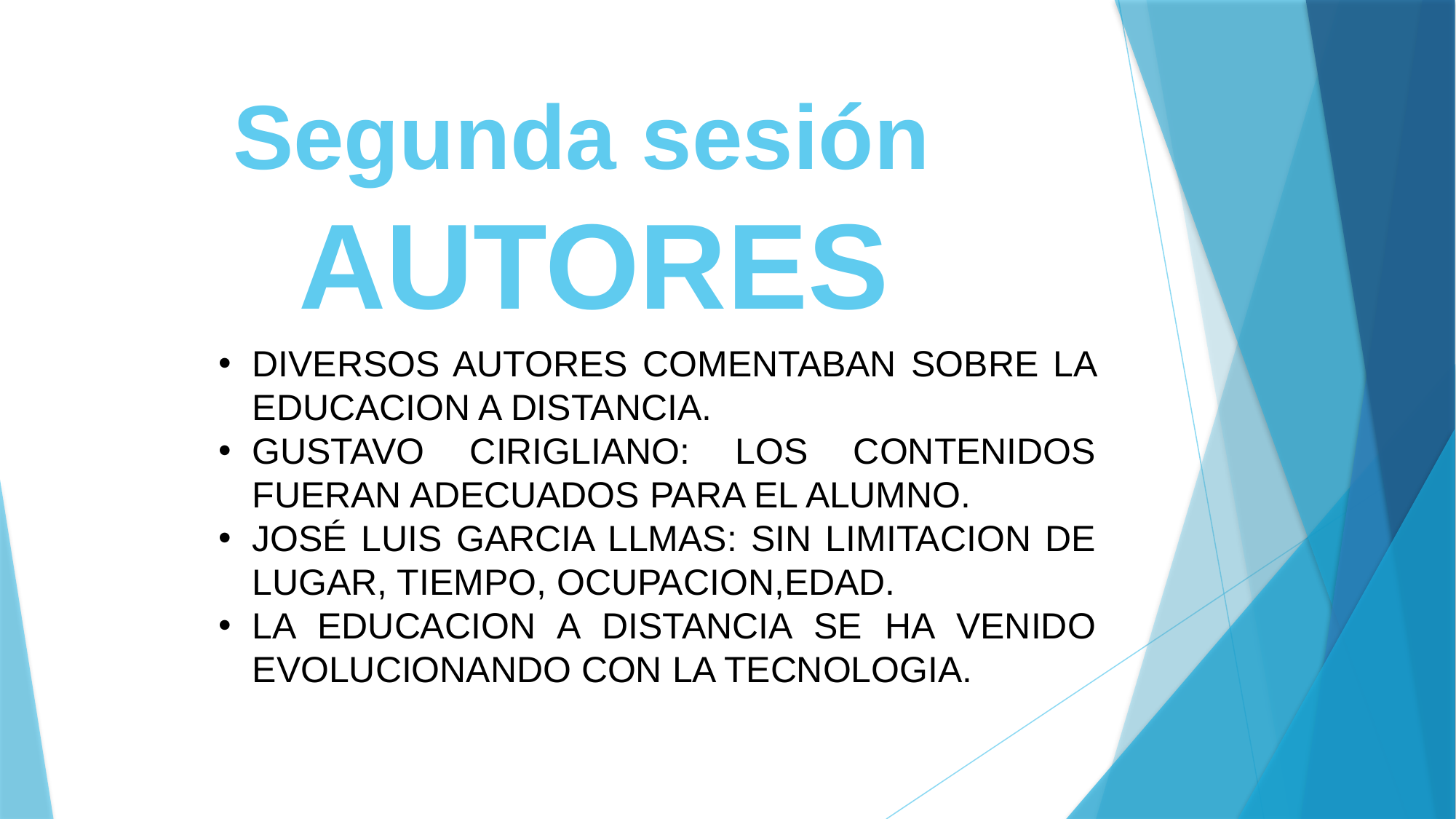

# Segunda sesión AUTORES
DIVERSOS AUTORES COMENTABAN SOBRE LA EDUCACION A DISTANCIA.
GUSTAVO CIRIGLIANO: LOS CONTENIDOS FUERAN ADECUADOS PARA EL ALUMNO.
JOSÉ LUIS GARCIA LLMAS: SIN LIMITACION DE LUGAR, TIEMPO, OCUPACION,EDAD.
LA EDUCACION A DISTANCIA SE HA VENIDO EVOLUCIONANDO CON LA TECNOLOGIA.